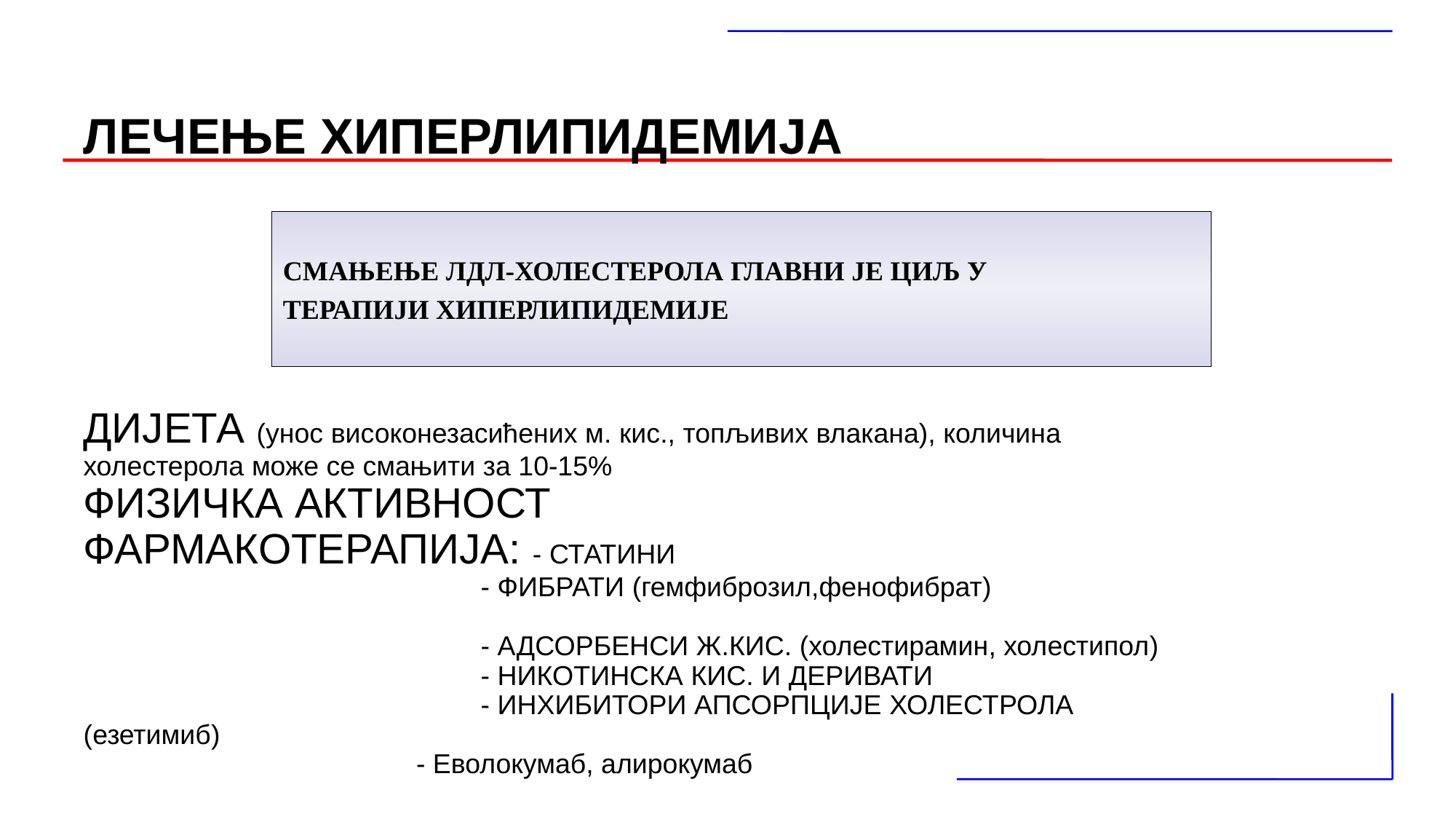

# ЛЕЧЕЊЕ ХИПЕРЛИПИДЕМИЈА
СМАЊЕЊЕ ЛДЛ-ХОЛЕСТЕРОЛА ГЛАВНИ ЈЕ ЦИЉ У
ТЕРАПИЈИ ХИПЕРЛИПИДЕМИЈЕ
ДИЈЕТА (унос високонезасићених м. кис., топљивих влакана), количина холестерола може се смањити за 10-15%
ФИЗИЧКА АКТИВНОСТ
ФАРМАКОТЕРАПИЈА: - СТАТИНИ
                                                    - ФИБРАТИ (гемфиброзил,фенофибрат)
                                                    - АДСОРБЕНСИ Ж.КИС. (холестирамин, холестипол)
                                                    - НИКОТИНСКА КИС. И ДЕРИВАТИ
                                                    - ИНХИБИТОРИ АПСОРПЦИЈЕ ХОЛЕСТРОЛА  (езетимиб)
		               - Еволокумаб, алирокумаб